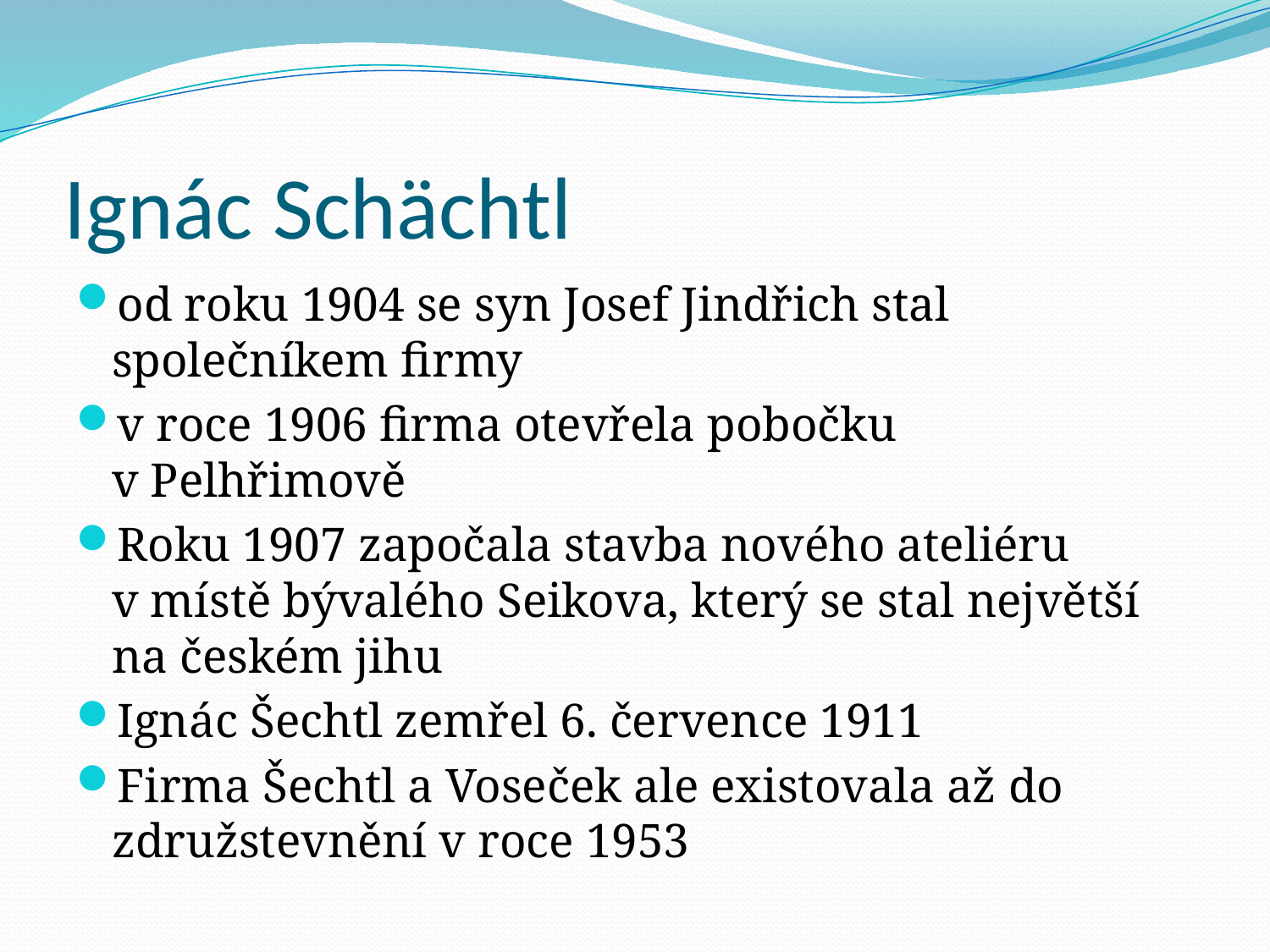

# Ignác Schächtl
od roku 1904 se syn Josef Jindřich stal společníkem firmy
v roce 1906 firma otevřela pobočku v Pelhřimově
Roku 1907 započala stavba nového ateliéru v místě bývalého Seikova, který se stal největší na českém jihu
Ignác Šechtl zemřel 6. července 1911
Firma Šechtl a Voseček ale existovala až do združstevnění v roce 1953